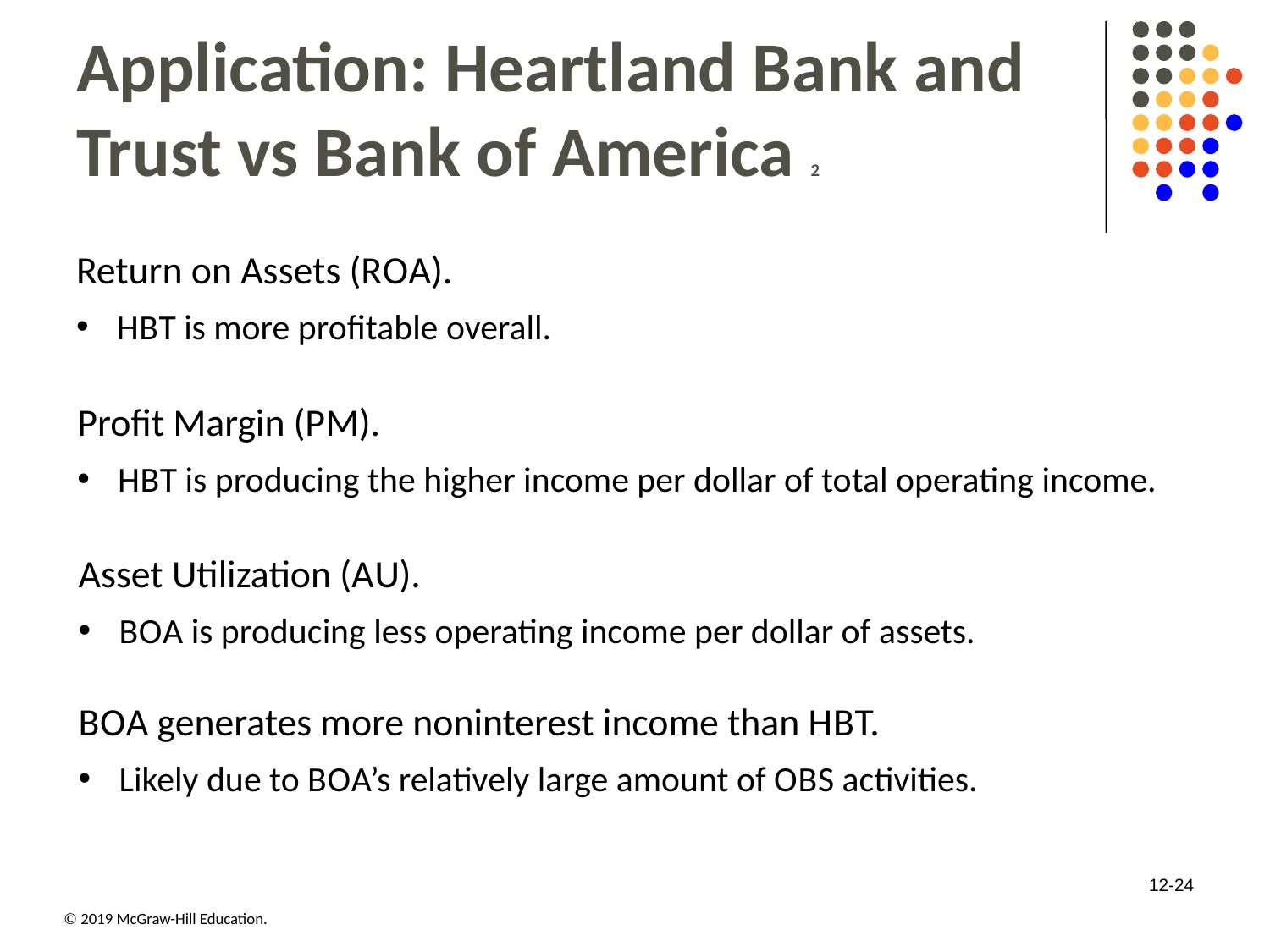

# Application: Heartland Bank and Trust vs Bank of America 2
Return on Assets (R O A).
H B T is more profitable overall.
Profit Margin (P M).
H B T is producing the higher income per dollar of total operating income.
Asset Utilization (A U).
B O A is producing less operating income per dollar of assets.
B O A generates more noninterest income than H B T.
Likely due to B O A’s relatively large amount of O B S activities.
12-24